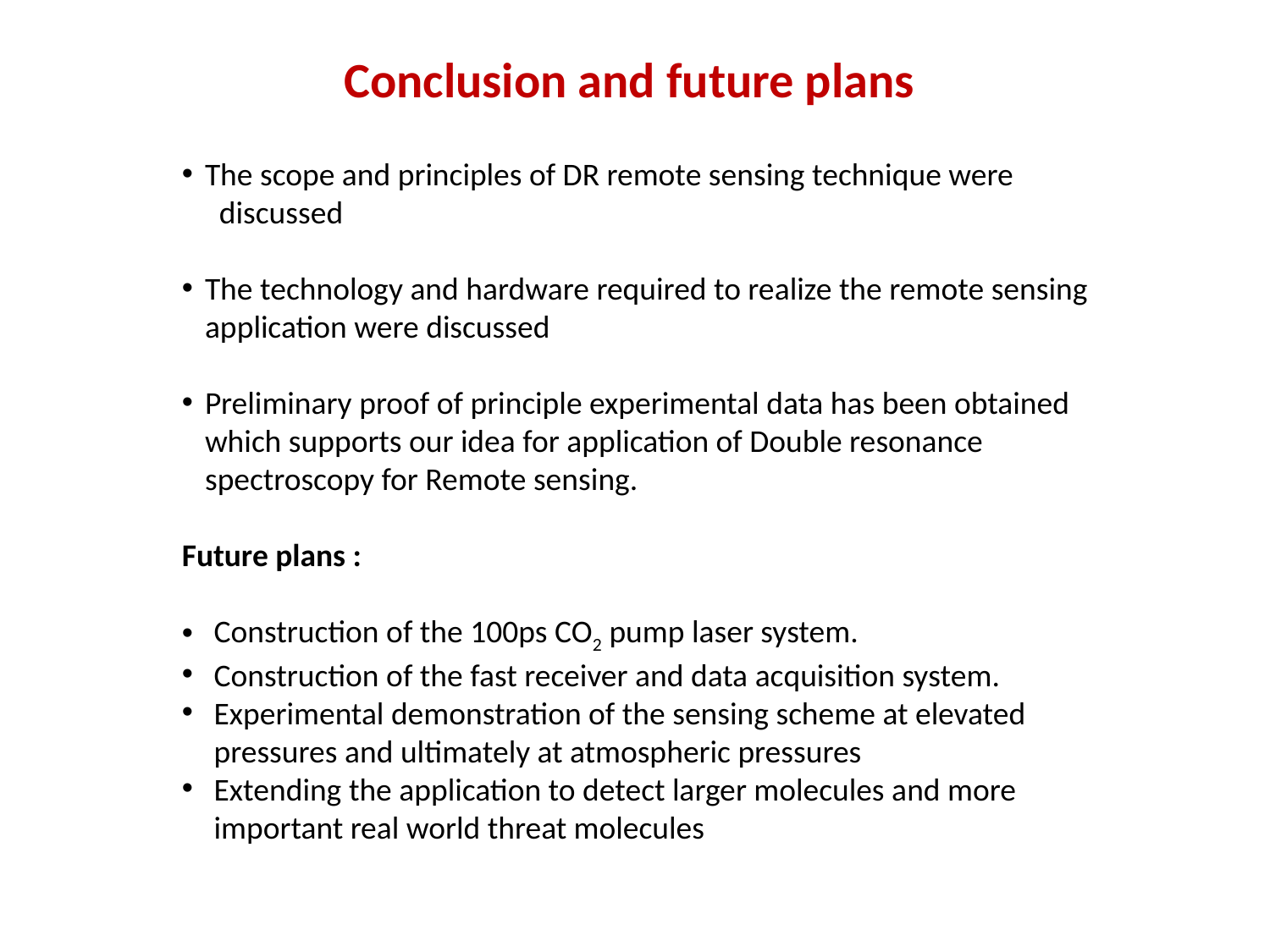

Conclusion and future plans
The scope and principles of DR remote sensing technique were                discussed

The technology and hardware required to realize the remote sensing application were discussed

Preliminary proof of principle experimental data has been obtained which supports our idea for application of Double resonance spectroscopy for Remote sensing.

Future plans :

Construction of the 100ps CO2 pump laser system.
Construction of the fast receiver and data acquisition system.
Experimental demonstration of the sensing scheme at elevated pressures and ultimately at atmospheric pressures
Extending the application to detect larger molecules and more important real world threat molecules